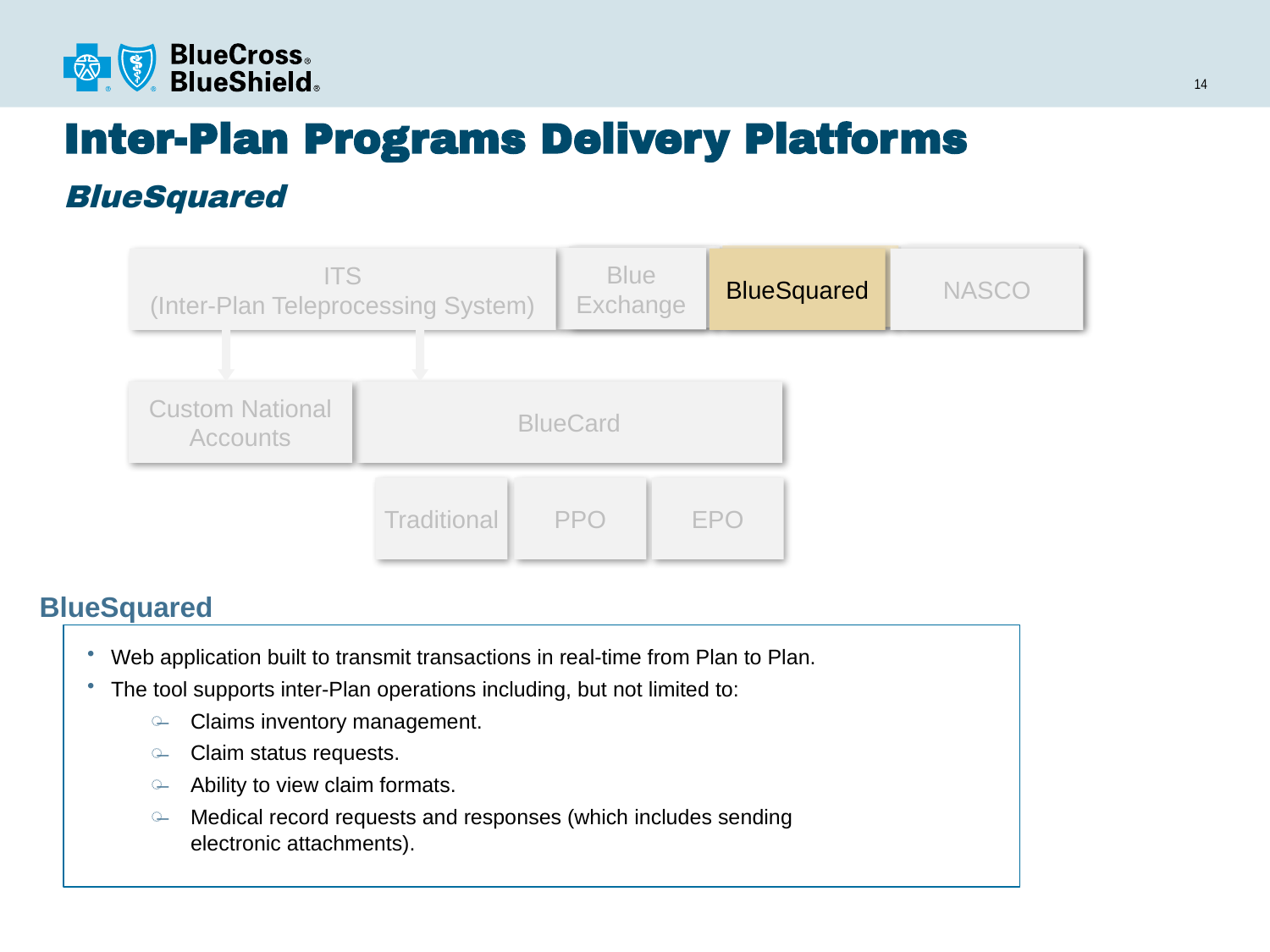

# Inter-Plan Programs Delivery Platforms BlueSquared
NASCO
BlueSquared
Blue
Exchange
Blue
Exchange
ITS
(Inter-Plan Teleprocessing System)
BlueSquared
NASCO

Custom National Accounts
BlueCard
Traditional
PPO
EPO
BlueSquared

Web application built to transmit transactions in real-time from Plan to Plan.
The tool supports inter-Plan operations including, but not limited to:
Claims inventory management.
Claim status requests.
Ability to view claim formats.
Medical record requests and responses (which includes sending electronic attachments).